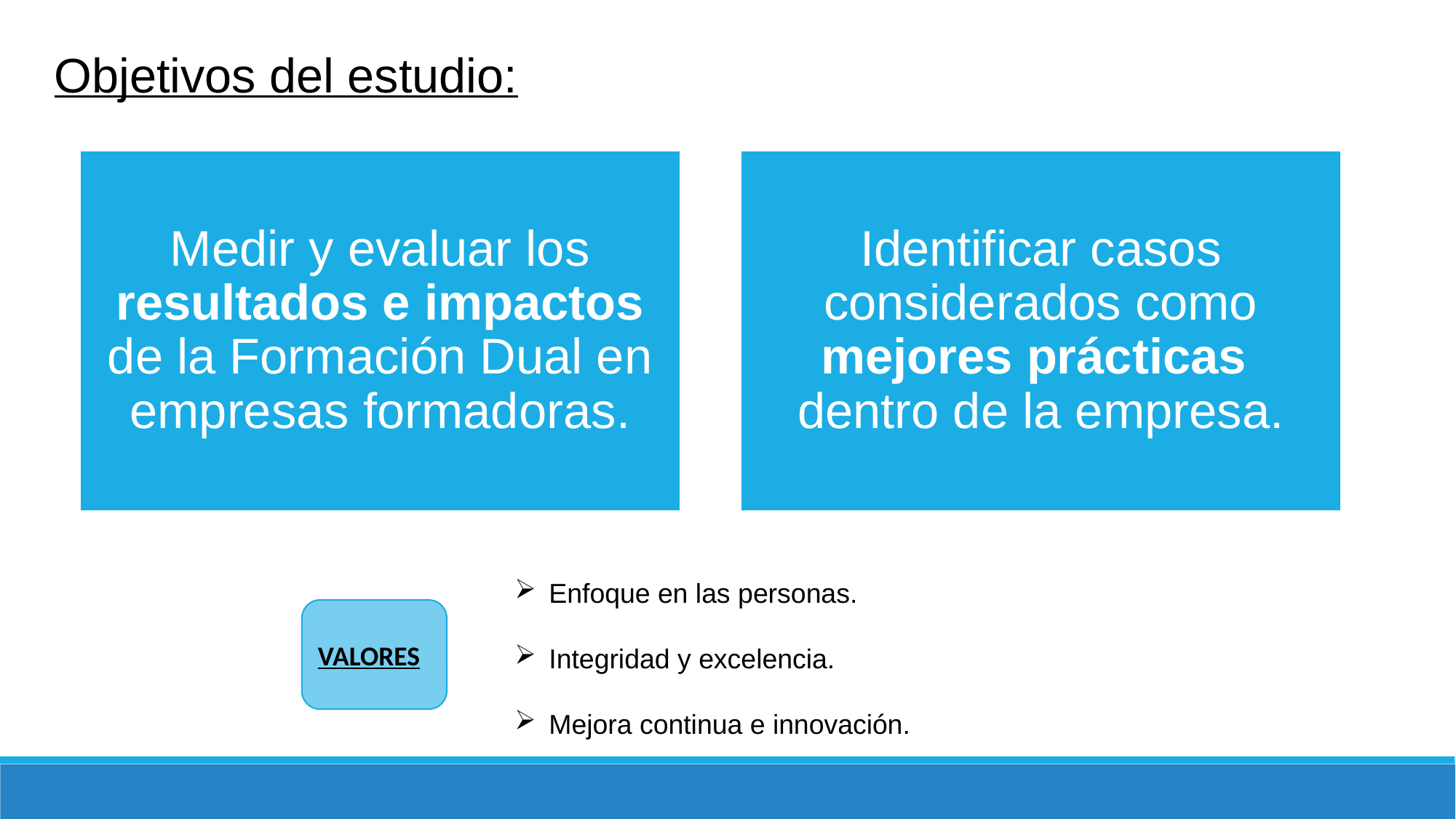

Medir y evaluar los resultados e impactos de la Formación Dual en empresas formadoras.
Identificar casos considerados como mejores prácticas  dentro de la empresa.
Objetivos del estudio:
Enfoque en las personas.

Integridad y excelencia.

Mejora continua e innovación.

VALORES